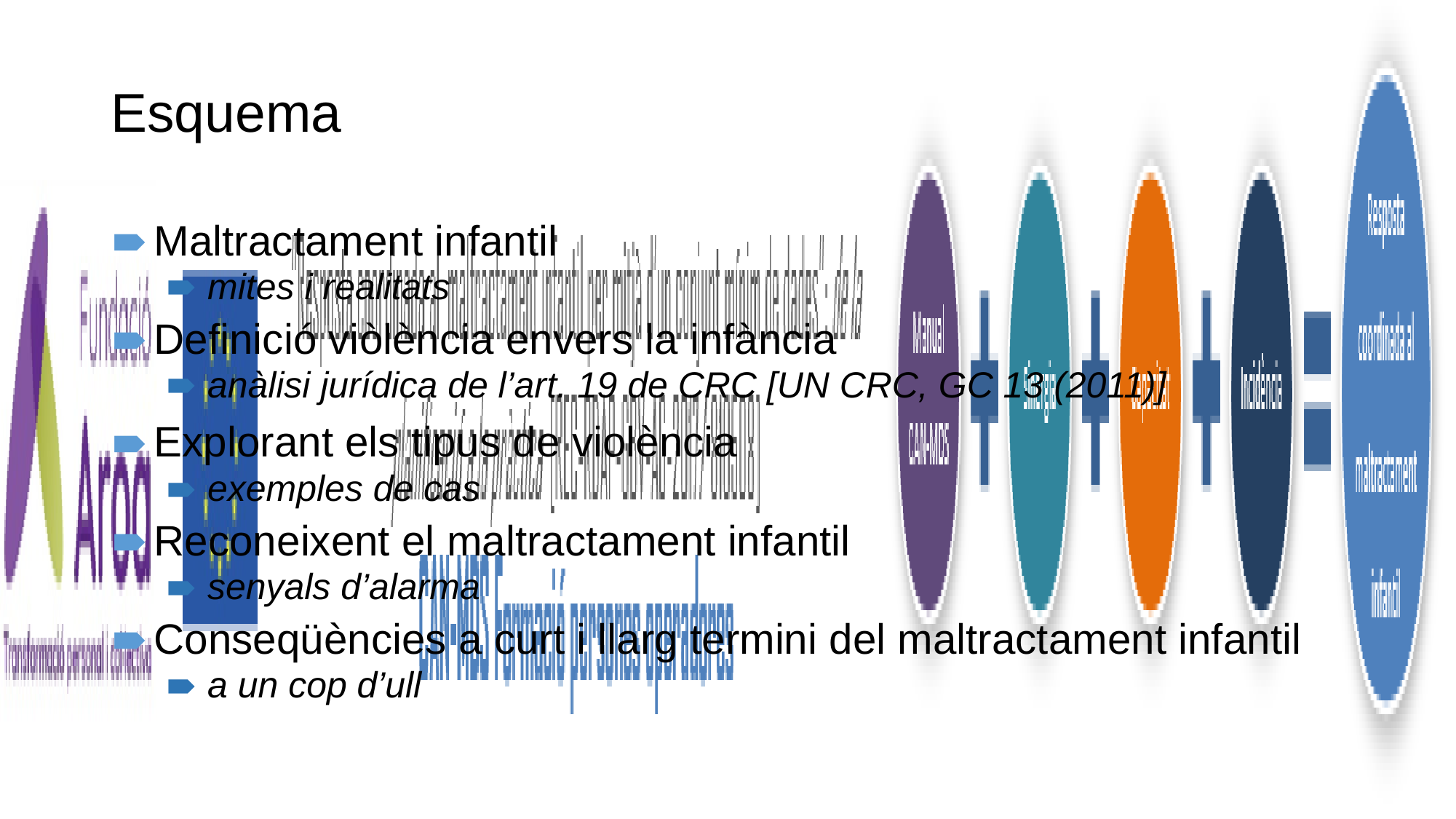

# Esquema
Maltractament infantil
mites i realitats
Definició viòlència envers la infància
anàlisi jurídica de l’art. 19 de CRC [UN CRC, GC 13 (2011)]
Explorant els tipus de violència
exemples de cas
Reconeixent el maltractament infantil
senyals d’alarma
Conseqüències a curt i llarg termini del maltractament infantil
a un cop d’ull